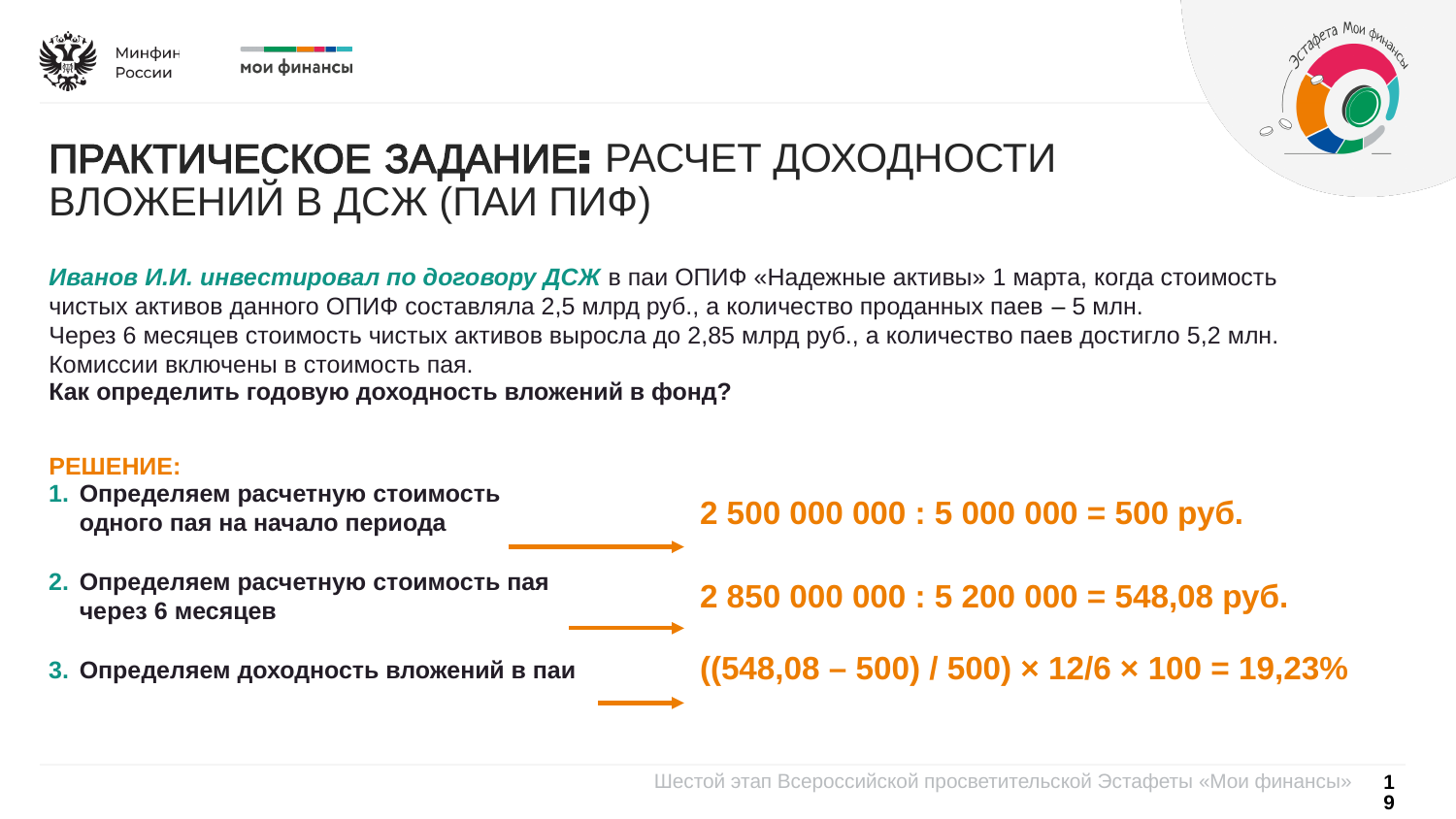

ПРАКТИЧЕСКОЕ ЗАДАНИЕ: РАСЧЕТ ДОХОДНОСТИ ВЛОЖЕНИЙ В ДСЖ (ПАИ ПИФ)
Иванов И.И. инвестировал по договору ДСЖ в паи ОПИФ «Надежные активы» 1 марта, когда стоимость чистых активов данного ОПИФ составляла 2,5 млрд руб., а количество проданных паев – 5 млн.
Через 6 месяцев стоимость чистых активов выросла до 2,85 млрд руб., а количество паев достигло 5,2 млн. Комиссии включены в стоимость пая.
Как определить годовую доходность вложений в фонд?
РЕШЕНИЕ:
Определяем расчетную стоимость одного пая на начало периода
Определяем расчетную стоимость пая через 6 месяцев
Определяем доходность вложений в паи
2 500 000 000 : 5 000 000 = 500 руб.
2 850 000 000 : 5 200 000 = 548,08 руб.
((548,08 – 500) / 500) × 12/6 × 100 = 19,23%
19